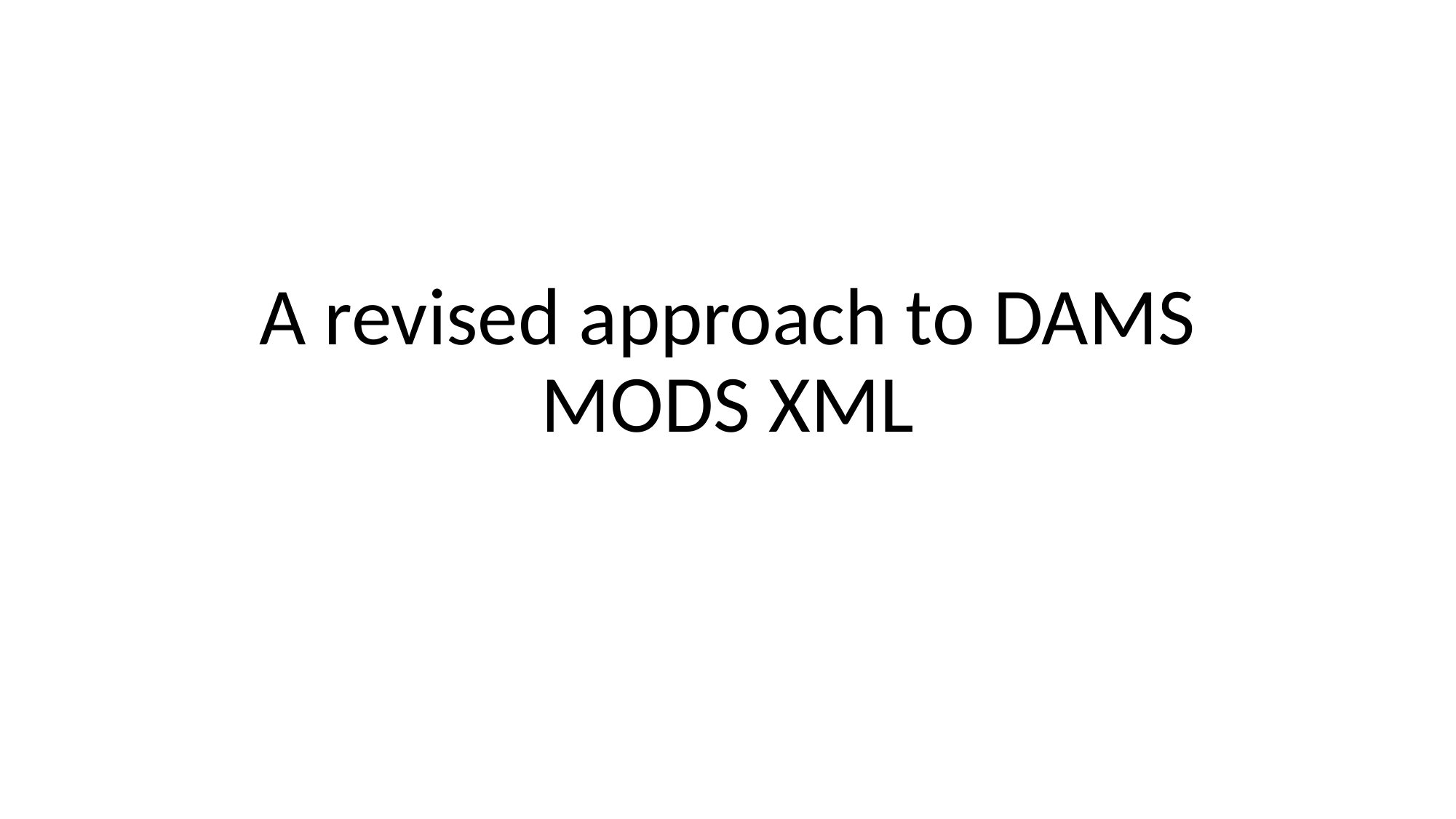

# A revised approach to DAMS MODS XML